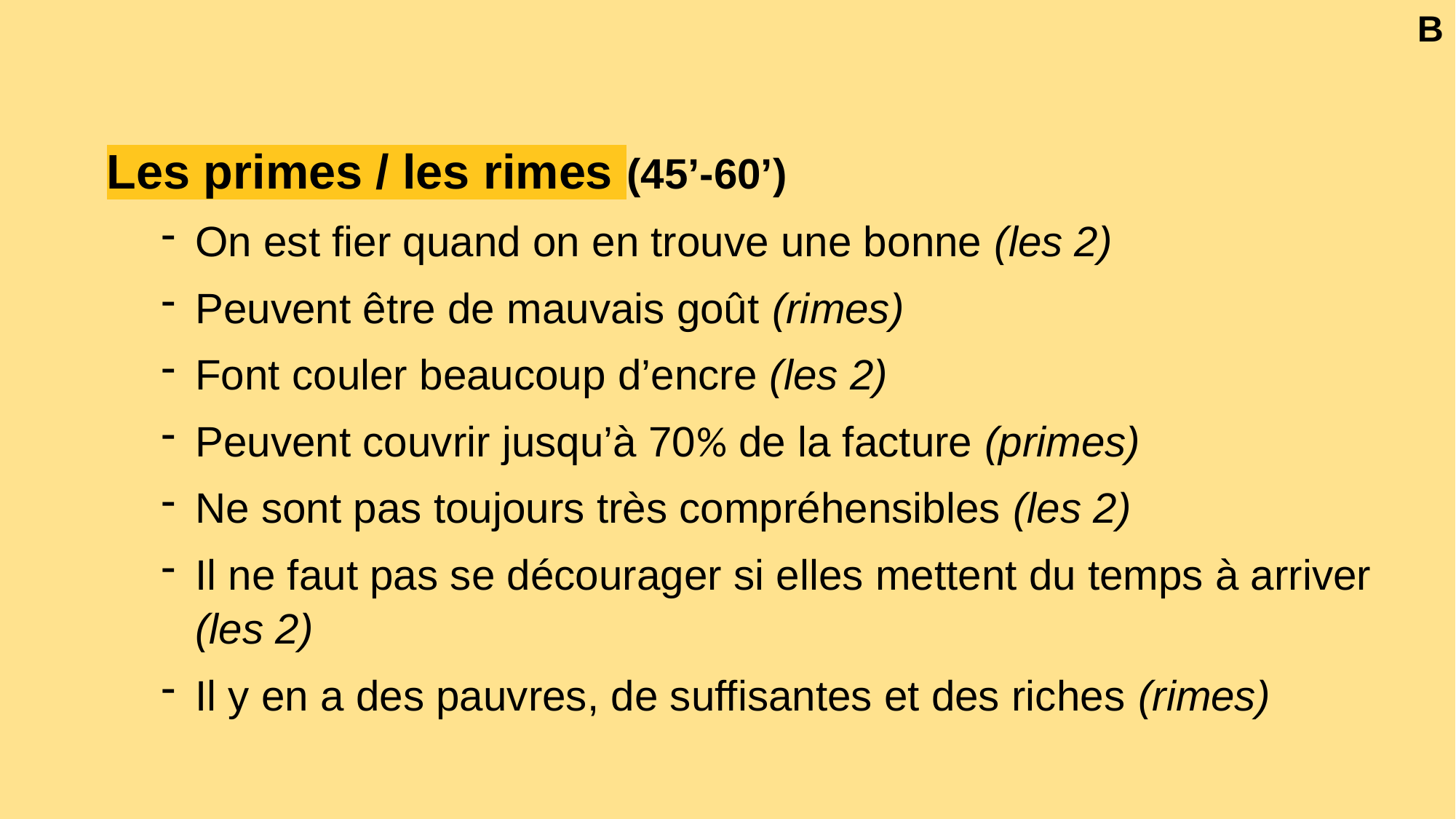

B
Les primes / les rimes (45’-60’)
On est fier quand on en trouve une bonne (les 2)
Peuvent être de mauvais goût (rimes)
Font couler beaucoup d’encre (les 2)
Peuvent couvrir jusqu’à 70% de la facture (primes)
Ne sont pas toujours très compréhensibles (les 2)
Il ne faut pas se décourager si elles mettent du temps à arriver (les 2)
Il y en a des pauvres, de suffisantes et des riches (rimes)